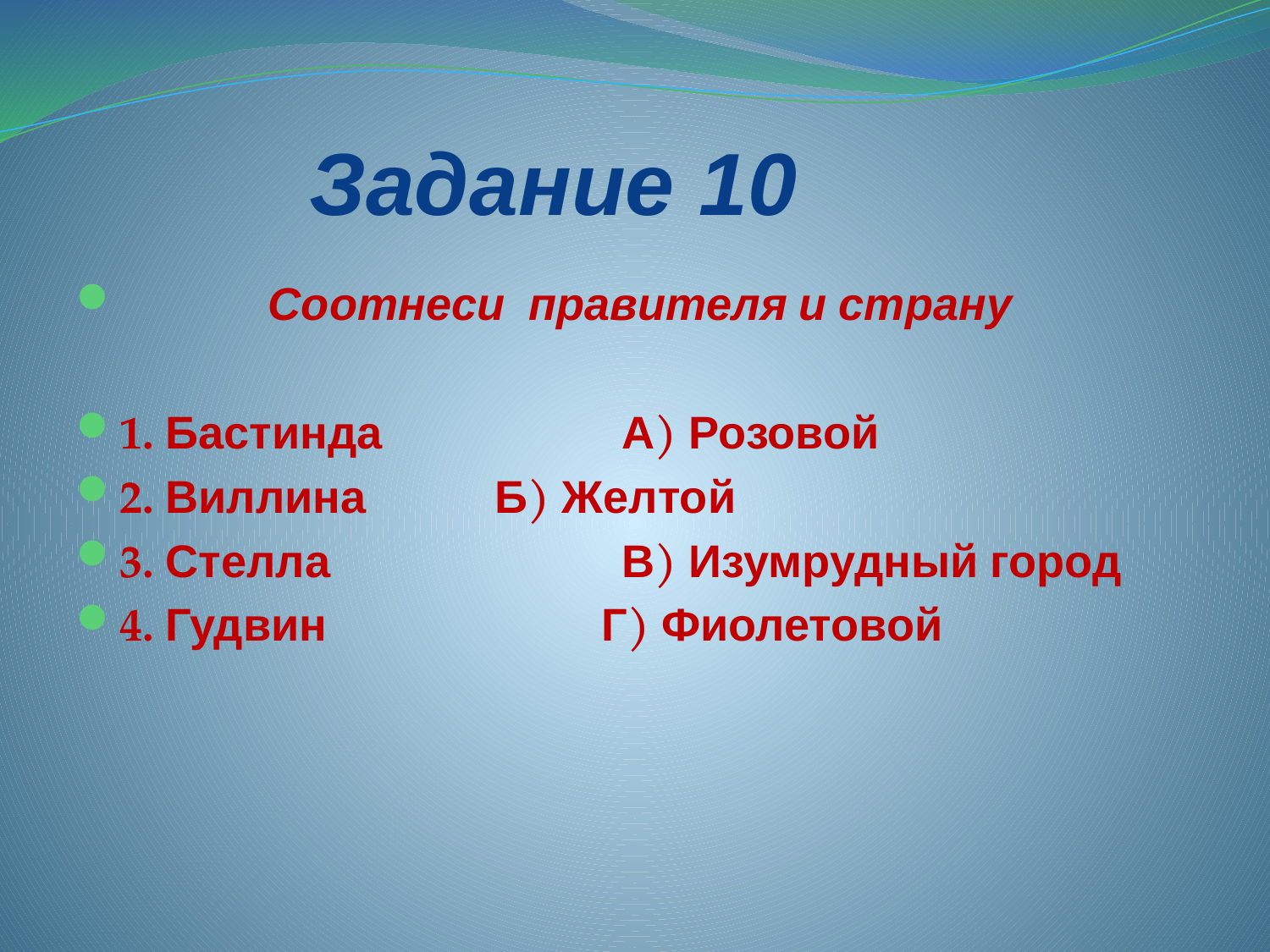

# Задание 10
             Соотнеси  правителя и страну

1. Бастинда		А) Розовой
2. Виллина		Б) Желтой
3. Стелла			В) Изумрудный город
4. Гудвин                        Г) Фиолетовой